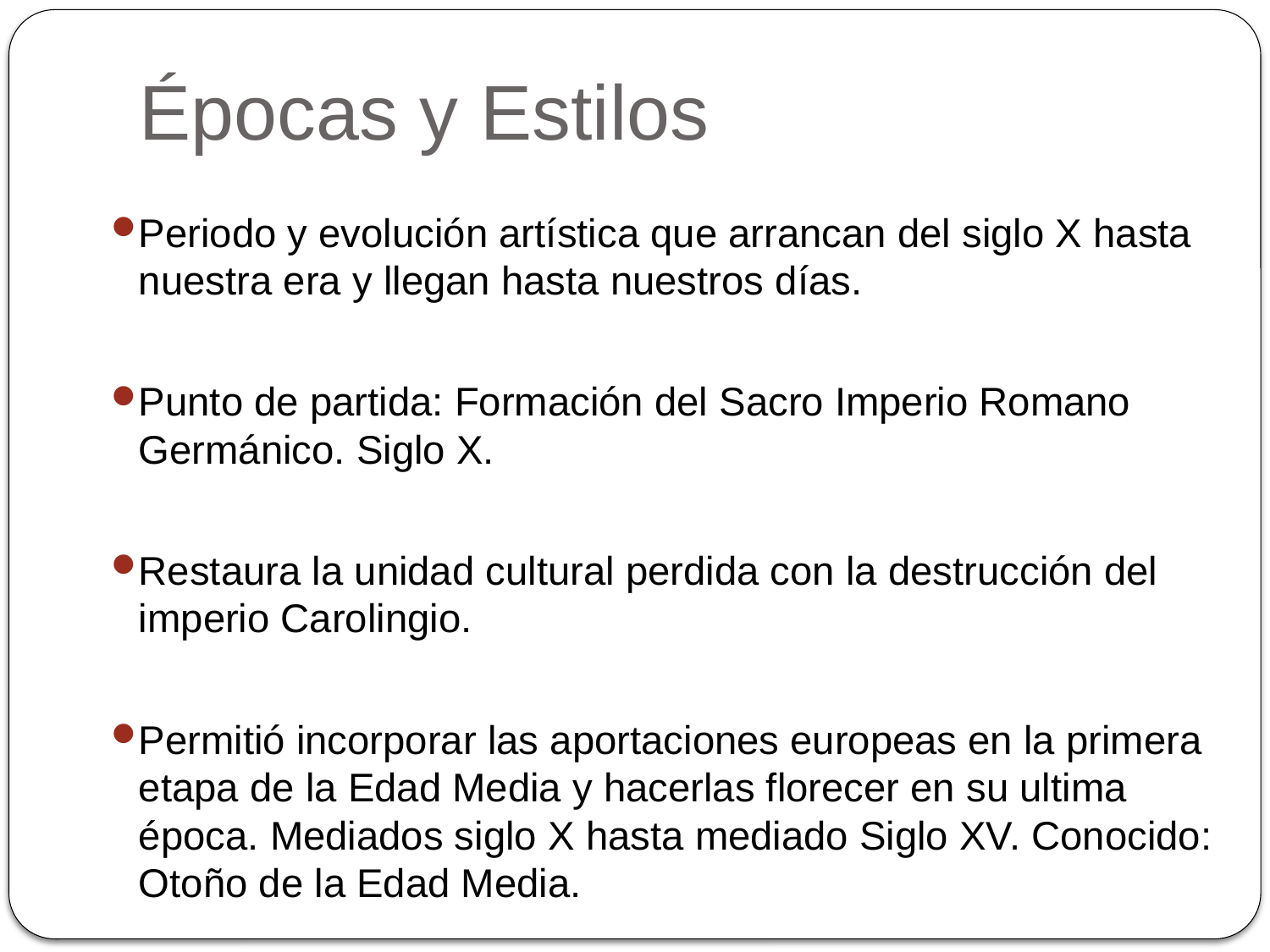

# Épocas y Estilos
Periodo y evolución artística que arrancan del siglo X hasta nuestra era y llegan hasta nuestros días.

Punto de partida: Formación del Sacro Imperio Romano Germánico. Siglo X.

Restaura la unidad cultural perdida con la destrucción del imperio Carolingio.

Permitió incorporar las aportaciones europeas en la primera etapa de la Edad Media y hacerlas florecer en su ultima época. Mediados siglo X hasta mediado Siglo XV. Conocido: Otoño de la Edad Media.